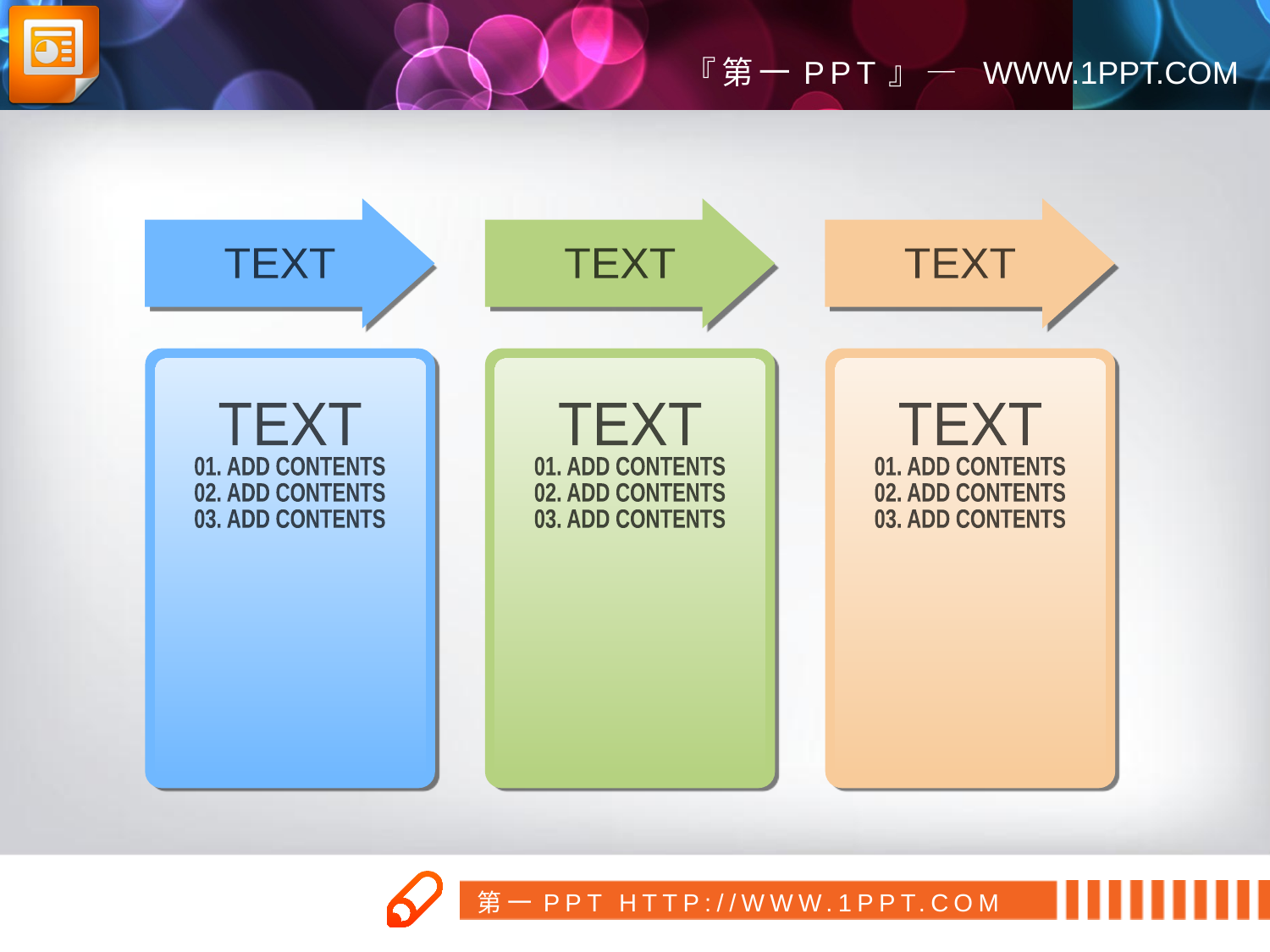

TEXT
TEXT
TEXT

TEXT
01. ADD CONTENTS
02. ADD CONTENTS
03. ADD CONTENTS
TEXT
01. ADD CONTENTS
02. ADD CONTENTS
03. ADD CONTENTS
TEXT
01. ADD CONTENTS
02. ADD CONTENTS
03. ADD CONTENTS